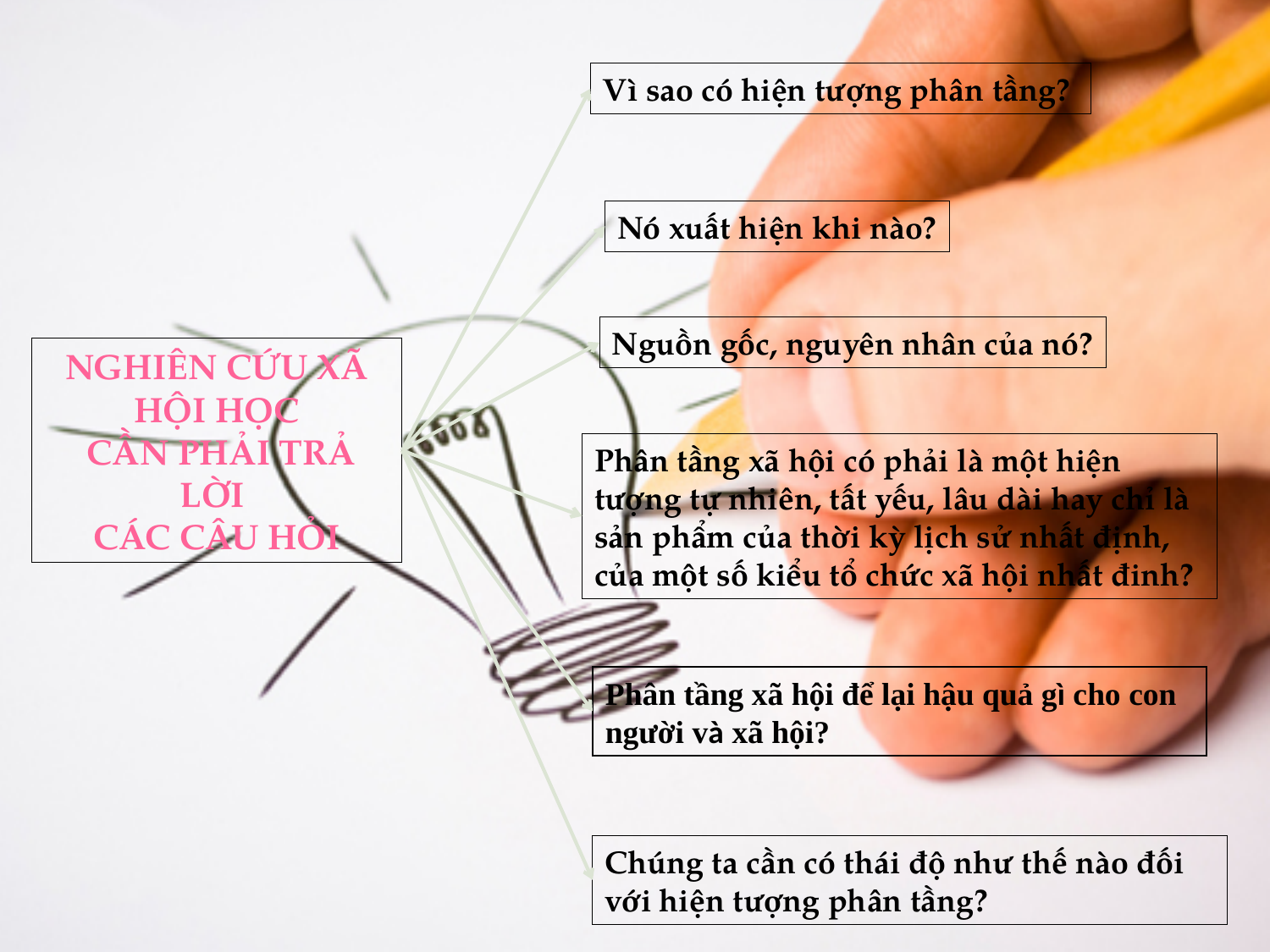

Vì sao có hiện tượng phân tầng?
Nó xuất hiện khi nào?
Nguồn gốc, nguyên nhân của nó?
Nghiên cứu xã hội học
 cần phải trả lời
các câu hỏi
Phân tầng xã hội có phải là một hiện tượng tự nhiên, tất yếu, lâu dài hay chỉ là sản phẩm của thời kỳ lịch sử nhất định, của một số kiểu tổ chức xã hội nhất đinh?
Phân tầng xã hội để lại hậu quả gì cho con người và xã hội?
Chúng ta cần có thái độ như thế nào đối với hiện tượng phân tầng?